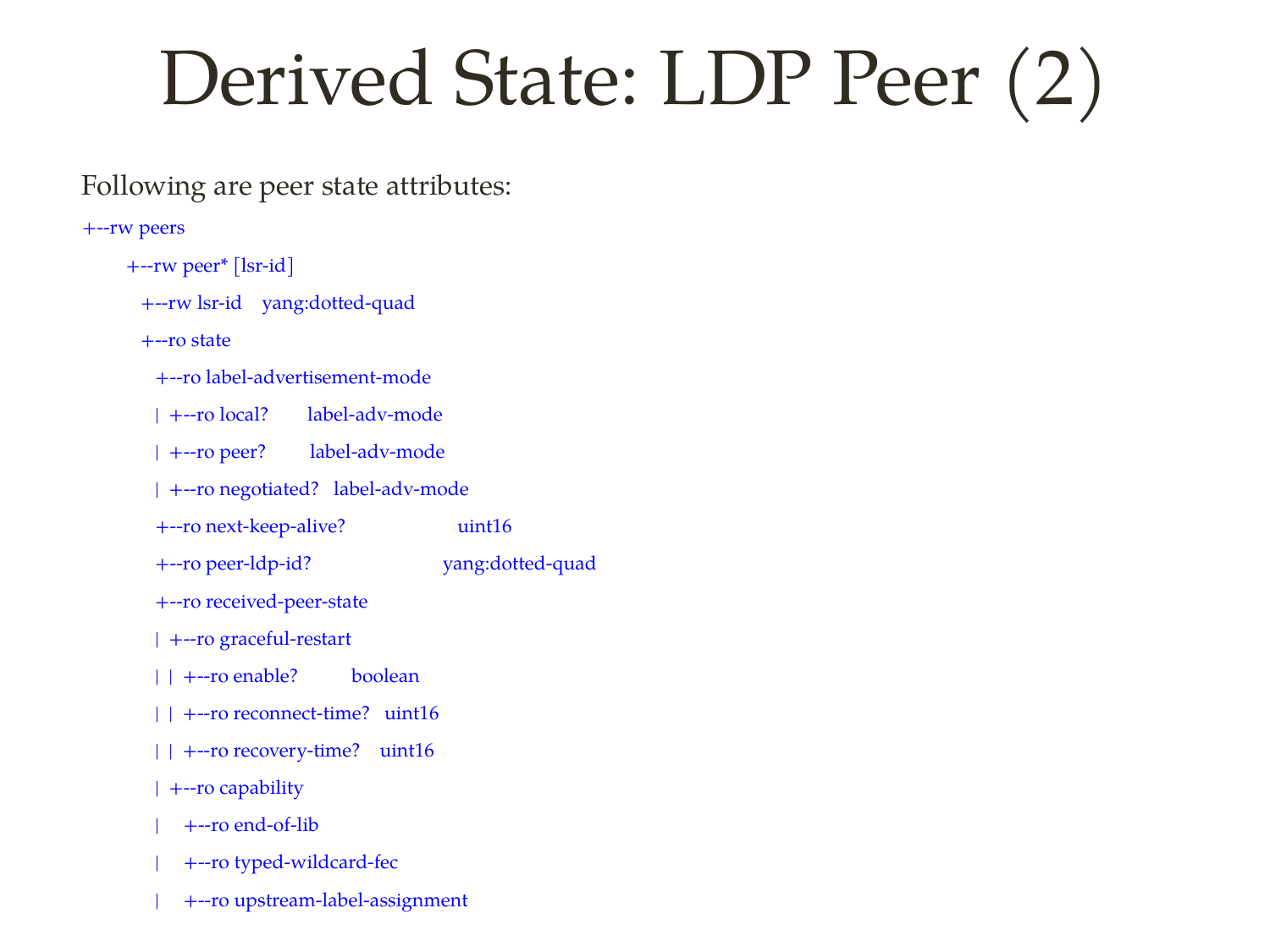

# Derived State: LDP Peer (2)
Following are peer state attributes:
+--rw peers
         +--rw peer* [lsr-id]
            +--rw lsr-id    yang:dotted-quad
            +--ro state
               +--ro label-advertisement-mode
               |  +--ro local?        label-adv-mode
               |  +--ro peer?         label-adv-mode
               |  +--ro negotiated?   label-adv-mode
               +--ro next-keep-alive?                       uint16
               +--ro peer-ldp-id?                           yang:dotted-quad
               +--ro received-peer-state
               |  +--ro graceful-restart
               |  |  +--ro enable?           boolean
               |  |  +--ro reconnect-time?   uint16
               |  |  +--ro recovery-time?    uint16
               |  +--ro capability
               |     +--ro end-of-lib
               |     +--ro typed-wildcard-fec
               |     +--ro upstream-label-assignment